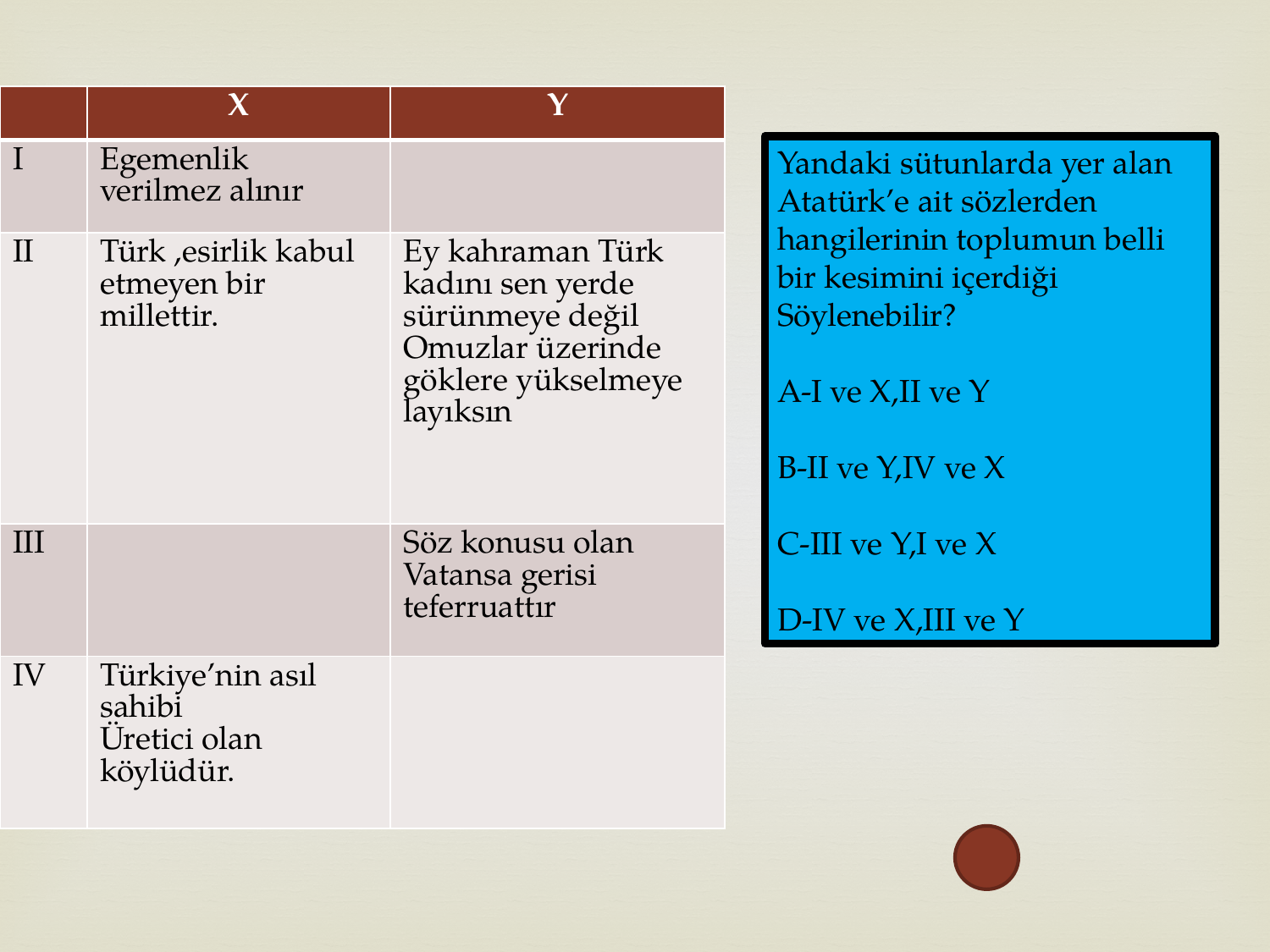

|  | X | Y |
| --- | --- | --- |
| I | Egemenlik verilmez alınır |  |
| II | Türk ,esirlik kabul etmeyen bir millettir. | Ey kahraman Türk kadını sen yerde sürünmeye değil Omuzlar üzerinde göklere yükselmeye layıksın |
| III |  | Söz konusu olan Vatansa gerisi teferruattır |
| IV | Türkiye’nin asıl sahibi Üretici olan köylüdür. |  |
Yandaki sütunlarda yer alan Atatürk’e ait sözlerden hangilerinin toplumun belli bir kesimini içerdiği
Söylenebilir?

A-I ve X,II ve Y

B-II ve Y,IV ve X

C-III ve Y,I ve X

D-IV ve X,III ve Y